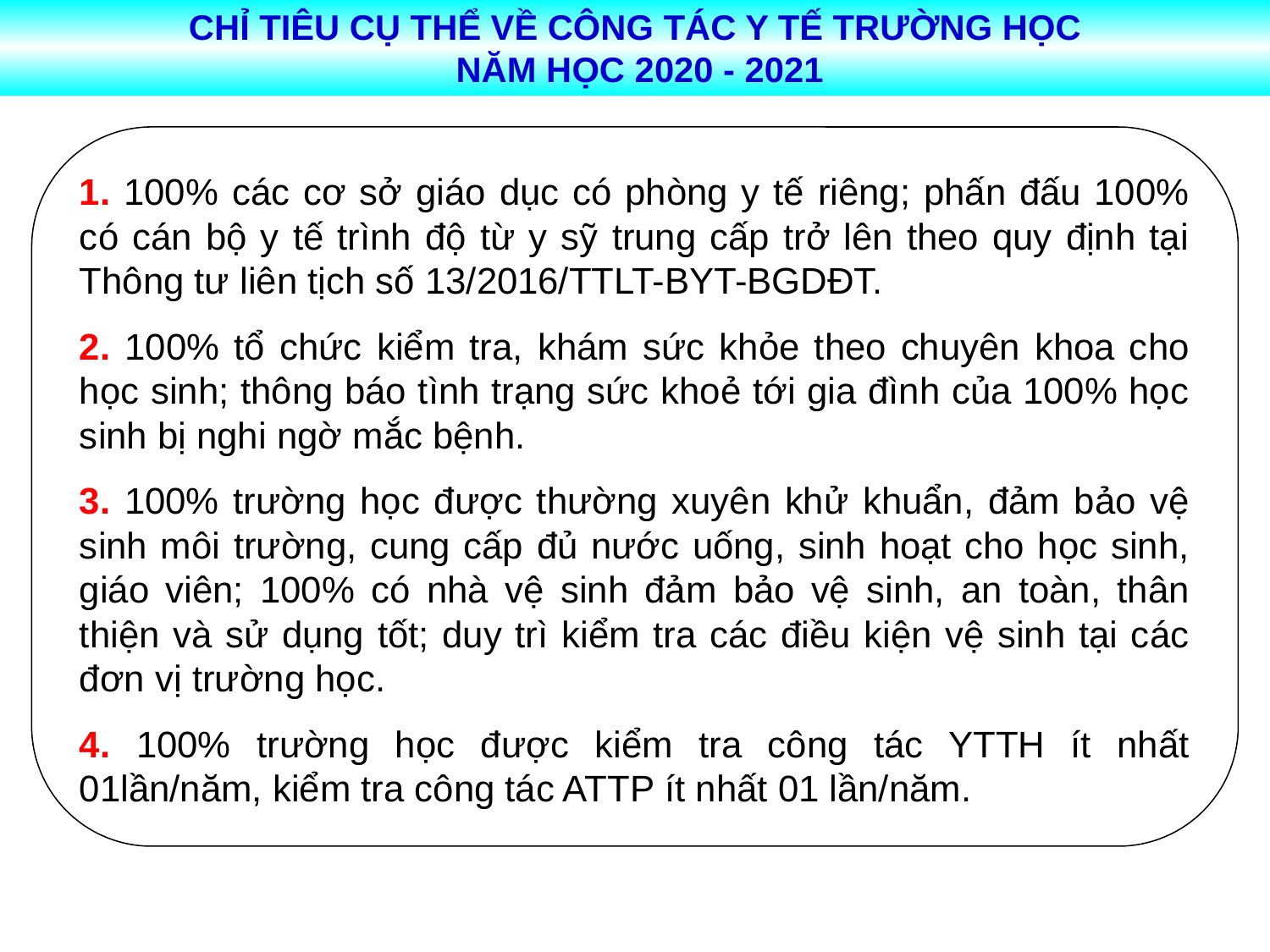

CHỈ TIÊU CỤ THỂ VỀ CÔNG TÁC Y TẾ TRƯỜNG HỌC
 NĂM HỌC 2020 - 2021
1. 100% các cơ sở giáo dục có phòng y tế riêng; phấn đấu 100% có cán bộ y tế trình độ từ y sỹ trung cấp trở lên theo quy định tại Thông tư liên tịch số 13/2016/TTLT-BYT-BGDĐT.
2. 100% tổ chức kiểm tra, khám sức khỏe theo chuyên khoa cho học sinh; thông báo tình trạng sức khoẻ tới gia đình của 100% học sinh bị nghi ngờ mắc bệnh.
3. 100% trường học được thường xuyên khử khuẩn, đảm bảo vệ sinh môi trường, cung cấp đủ nước uống, sinh hoạt cho học sinh, giáo viên; 100% có nhà vệ sinh đảm bảo vệ sinh, an toàn, thân thiện và sử dụng tốt; duy trì kiểm tra các điều kiện vệ sinh tại các đơn vị trường học.
4. 100% trường học được kiểm tra công tác YTTH ít nhất 01lần/năm, kiểm tra công tác ATTP ít nhất 01 lần/năm.